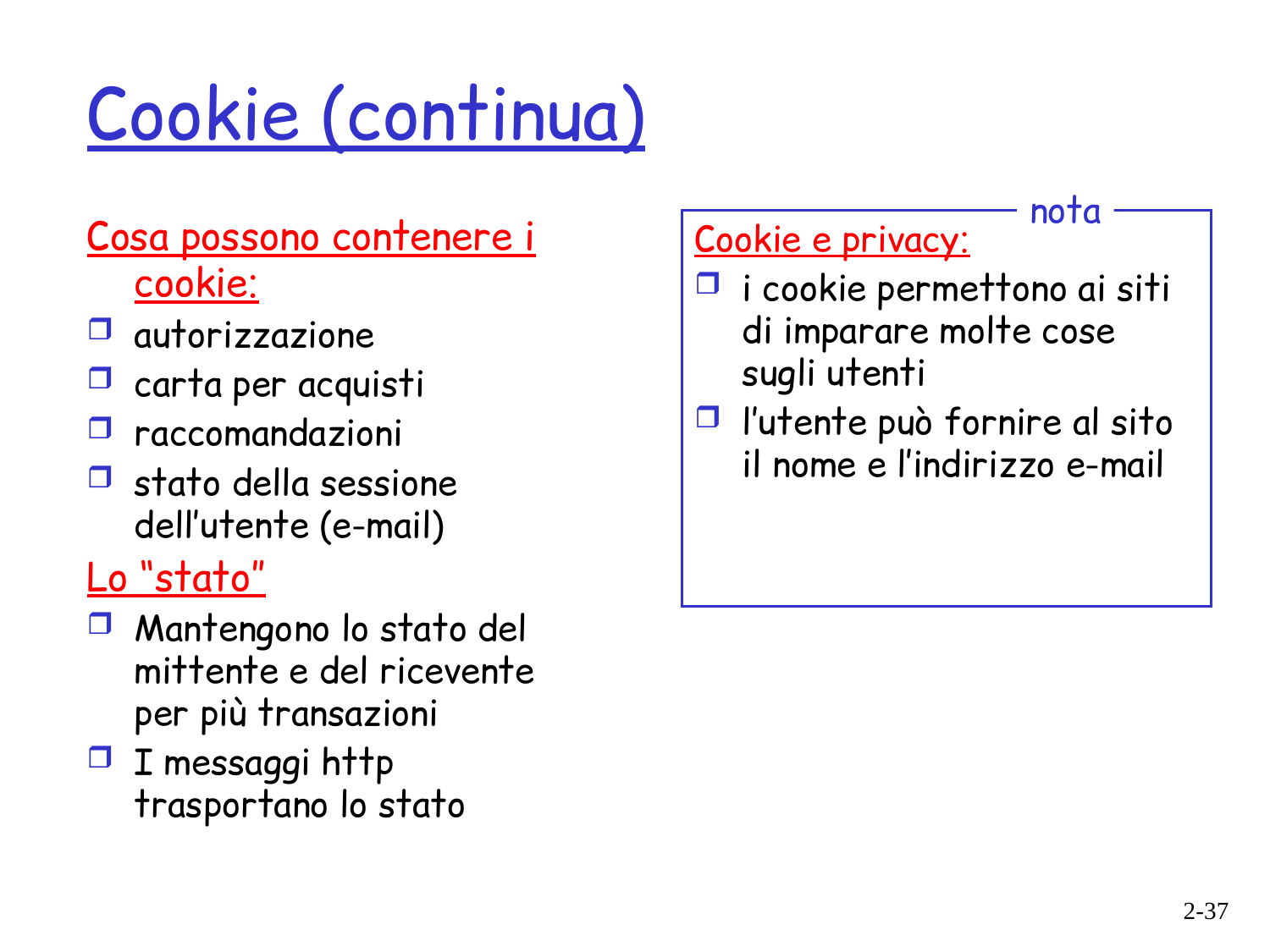

# Cookie (continua)
nota
Cosa possono contenere i cookie:
autorizzazione
carta per acquisti
raccomandazioni
stato della sessione dell’utente (e-mail)
Lo “stato”
Mantengono lo stato del mittente e del ricevente per più transazioni
I messaggi http trasportano lo stato
Cookie e privacy:
i cookie permettono ai siti di imparare molte cose sugli utenti
l’utente può fornire al sito il nome e l’indirizzo e-mail
2-37